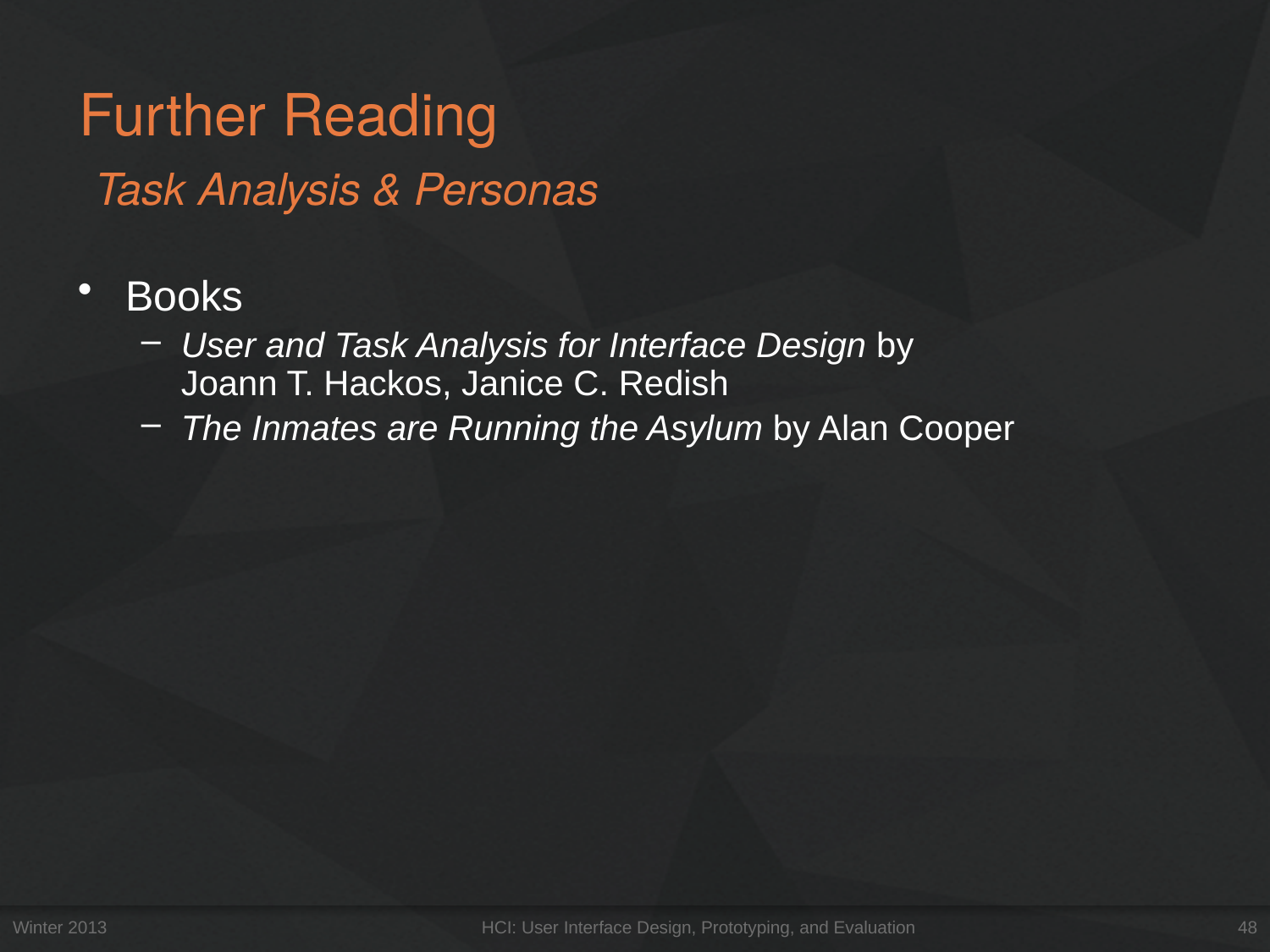

# Further Reading Task Analysis & Personas
Books
User and Task Analysis for Interface Design by
Joann T. Hackos, Janice C. Redish
The Inmates are Running the Asylum by Alan Cooper
Winter 2013
HCI: User Interface Design, Prototyping, and Evaluation
48